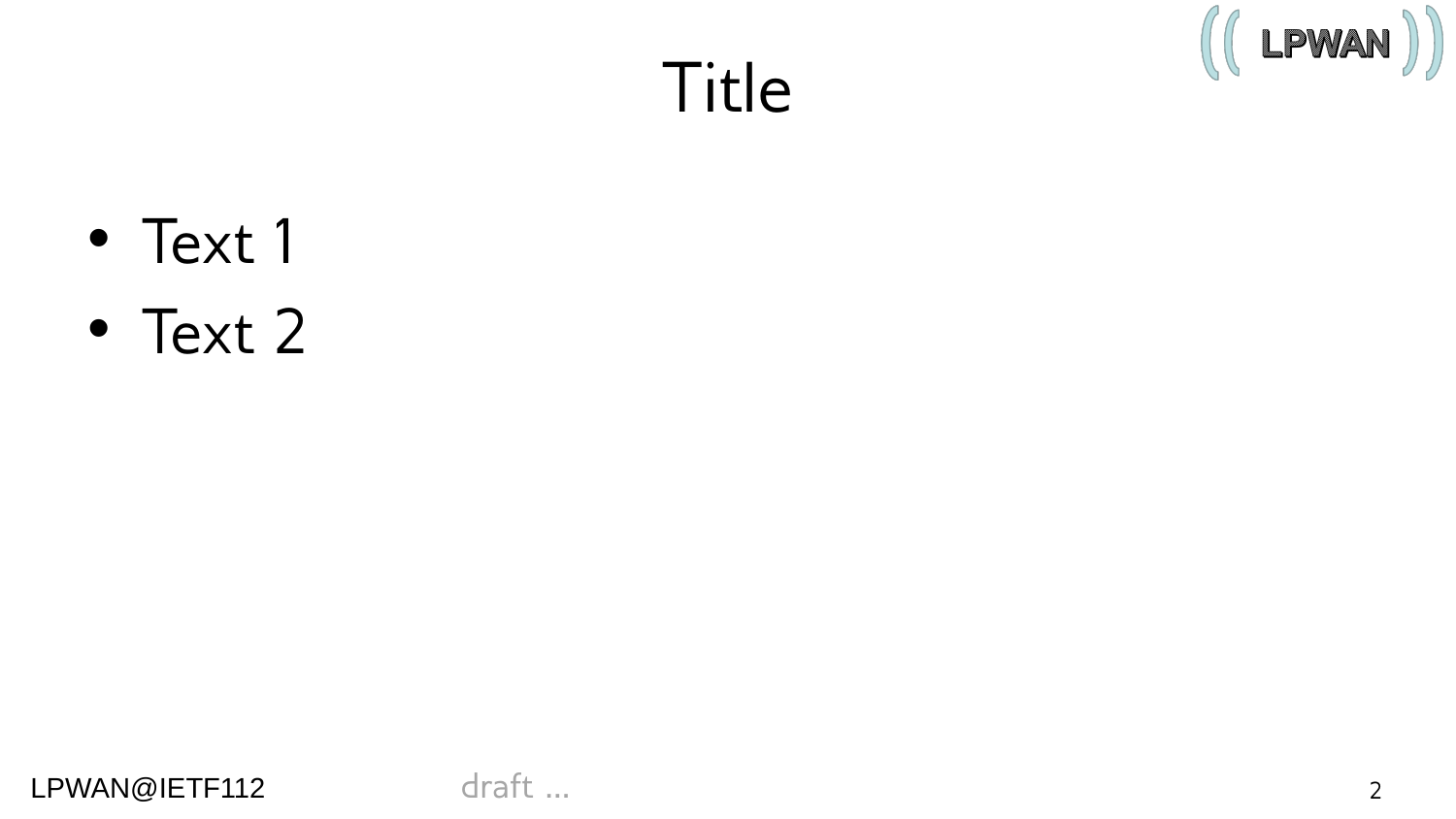

# Title
Text 1
Text 2
2